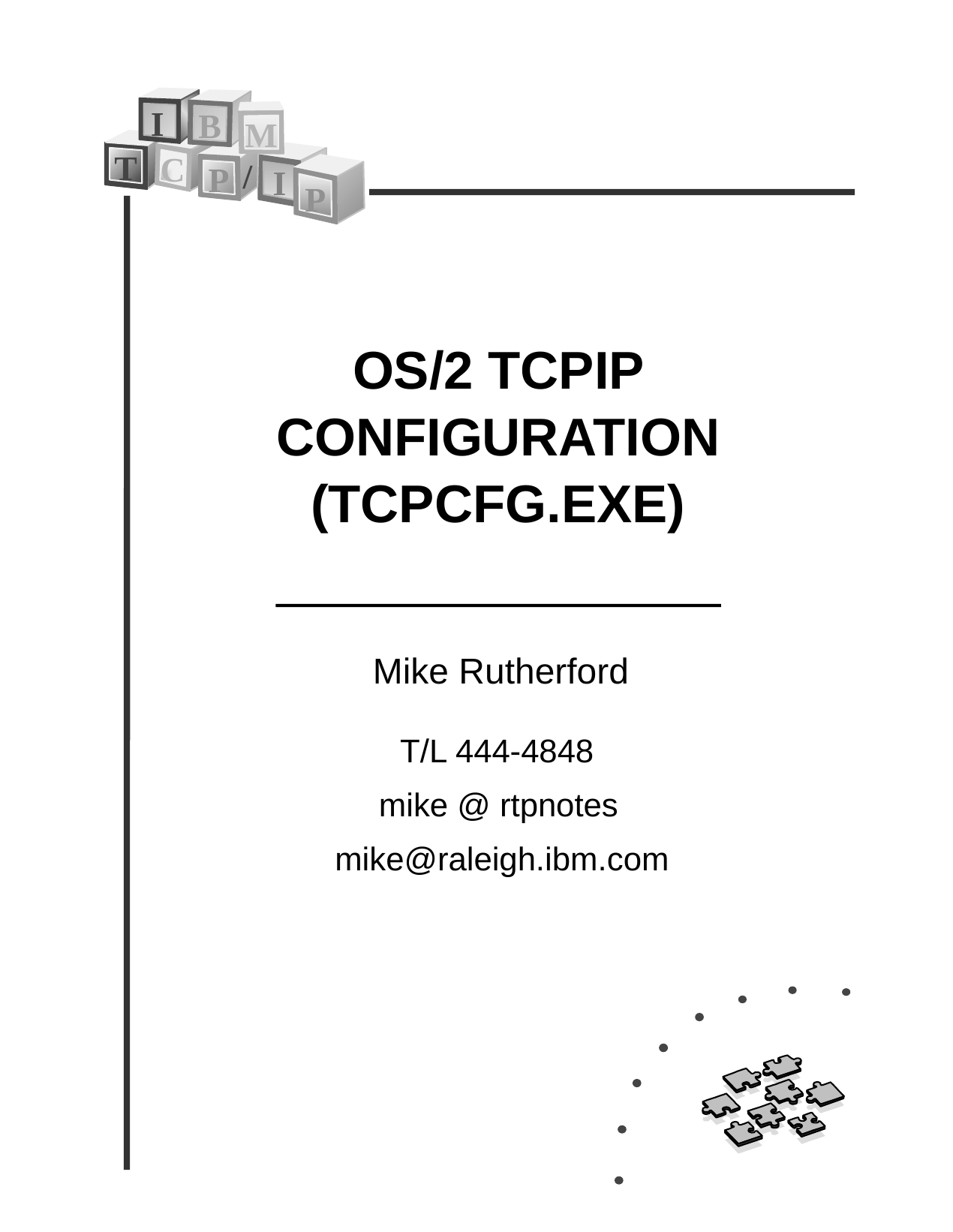

I

B

M

T
C

/

P

I

P

OS/2 TCPIP CONFIGURATION
(TCPCFG.EXE)

Mike Rutherford
T/L 444-4848
mike @ rtpnotes
mike@raleigh.ibm.com